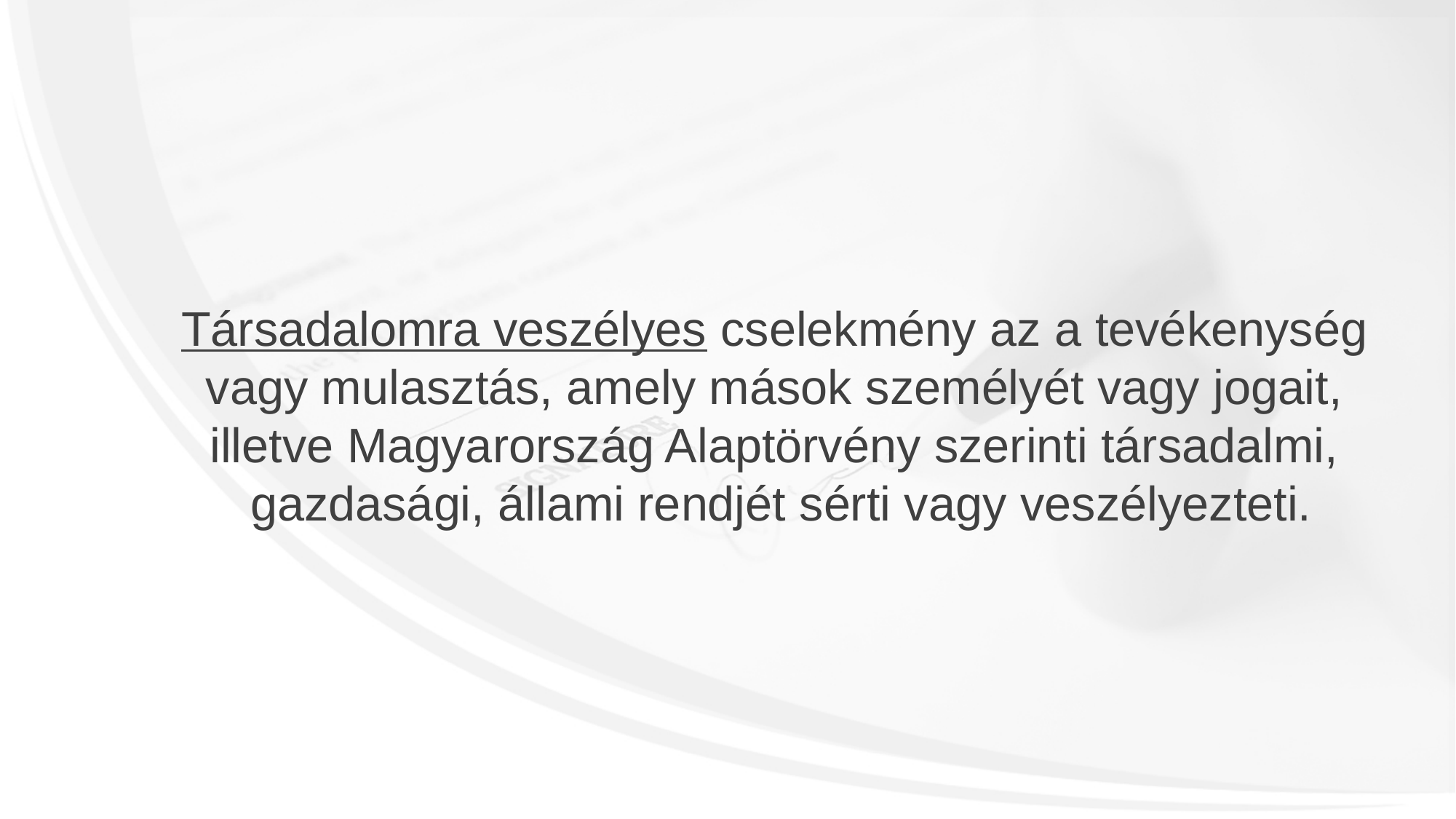

Társadalomra veszélyes cselekmény az a tevékenység
vagy mulasztás, amely mások személyét vagy jogait,
illetve Magyarország Alaptörvény szerinti társadalmi,
gazdasági, állami rendjét sérti vagy veszélyezteti.